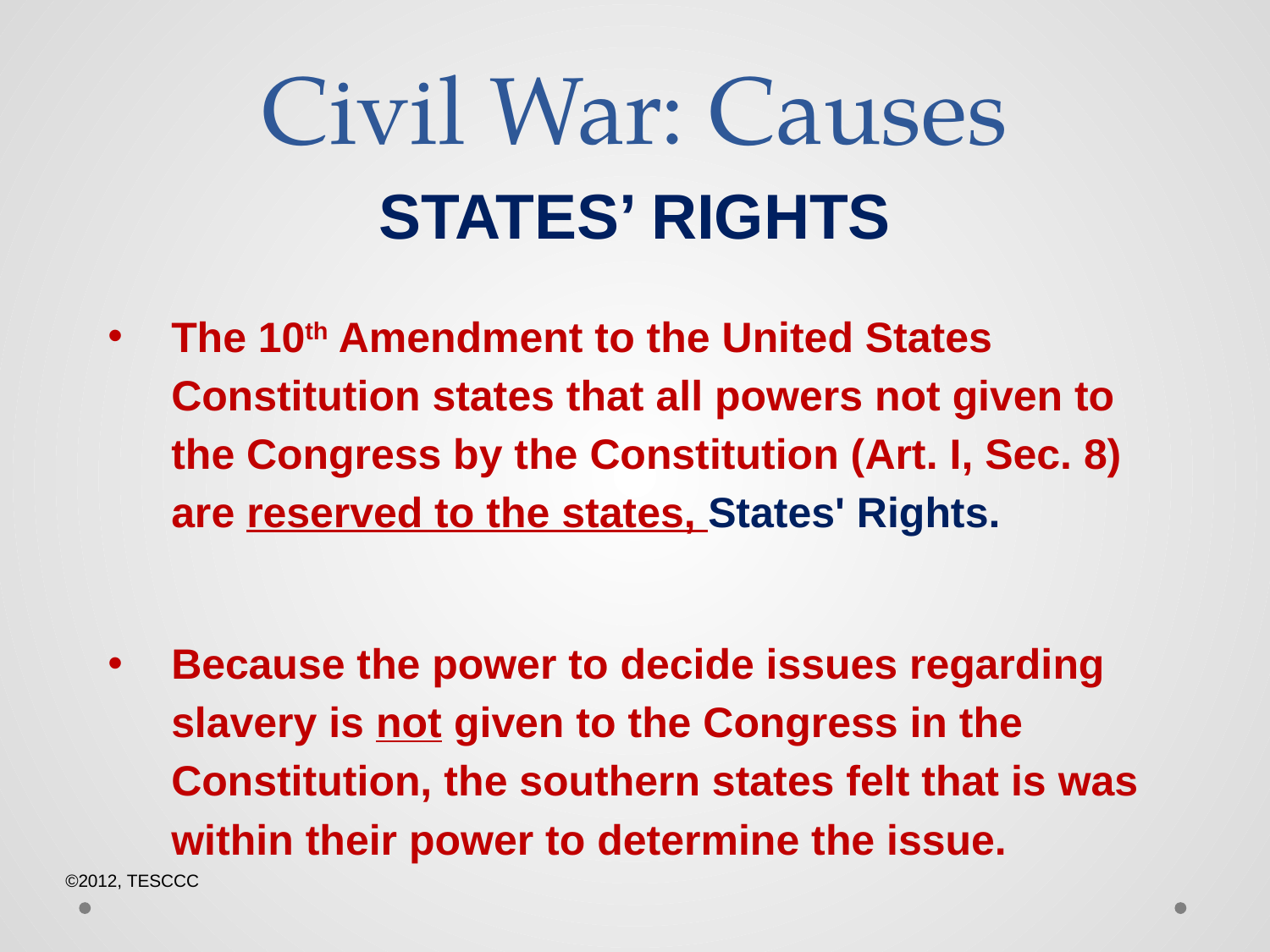

# Civil War: Causes
STATES’ RIGHTS

The 10th Amendment to the United States Constitution states that all powers not given to the Congress by the Constitution (Art. I, Sec. 8) are reserved to the states, States' Rights.

Because the power to decide issues regarding slavery is not given to the Congress in the Constitution, the southern states felt that is was within their power to determine the issue.

©2012, TESCCC